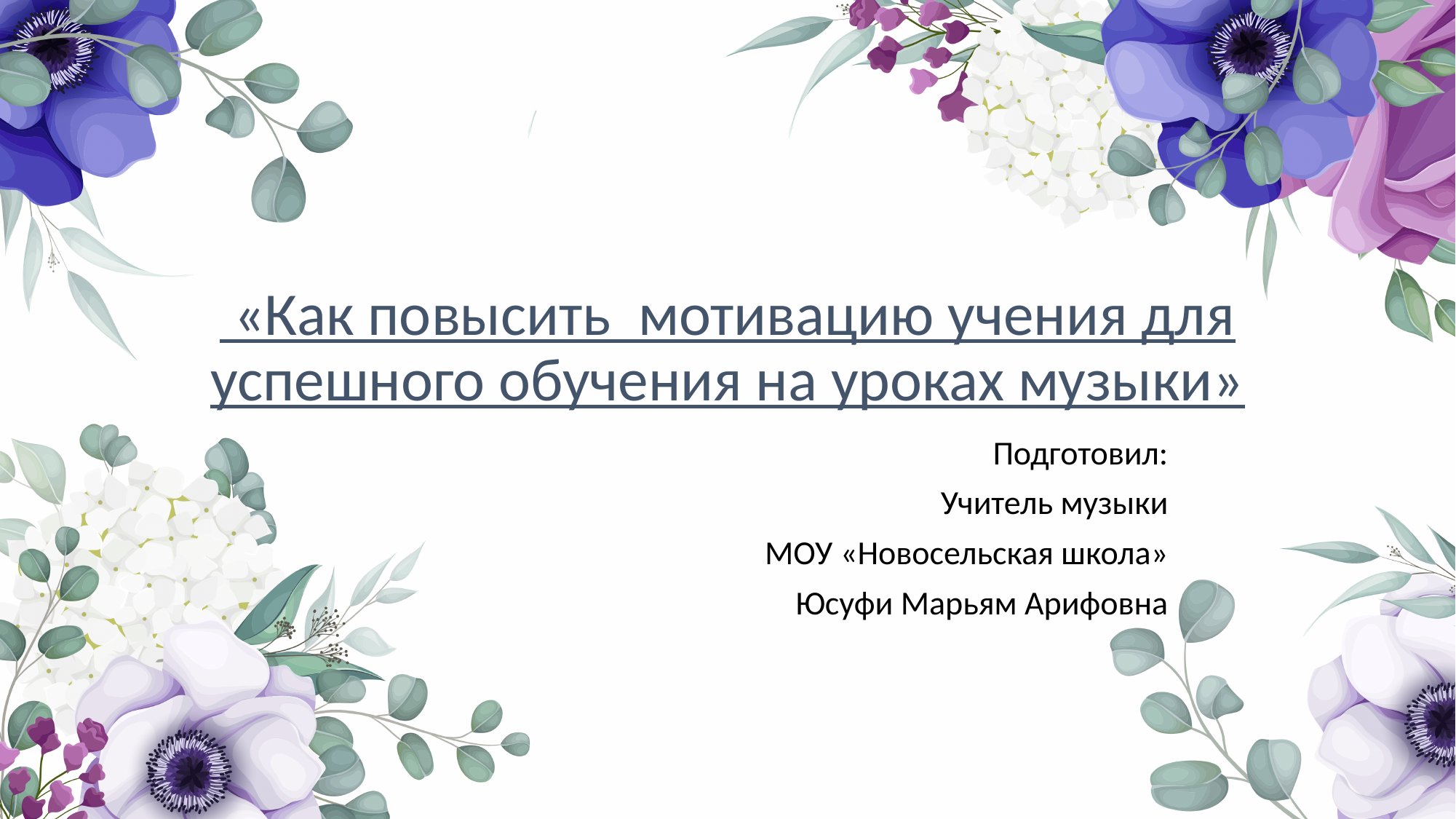

# «Как повысить  мотивацию учения для успешного обучения на уроках музыки»
Подготовил:
Учитель музыки
МОУ «Новосельская школа»
Юсуфи Марьям Арифовна